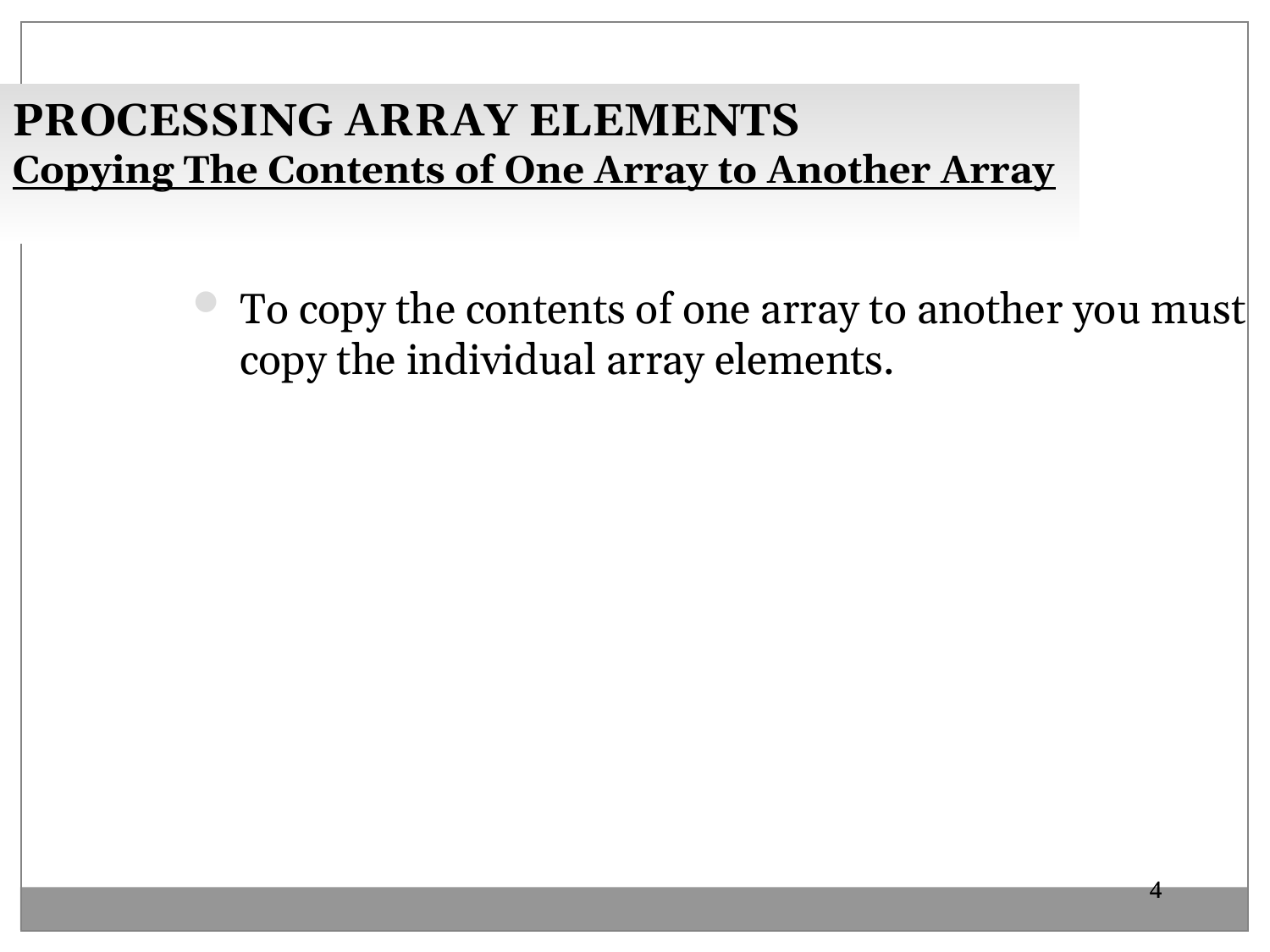

PROCESSING ARRAY ELEMENTS
Copying The Contents of One Array to Another Array
To copy the contents of one array to another you must copy the individual array elements.
4
4